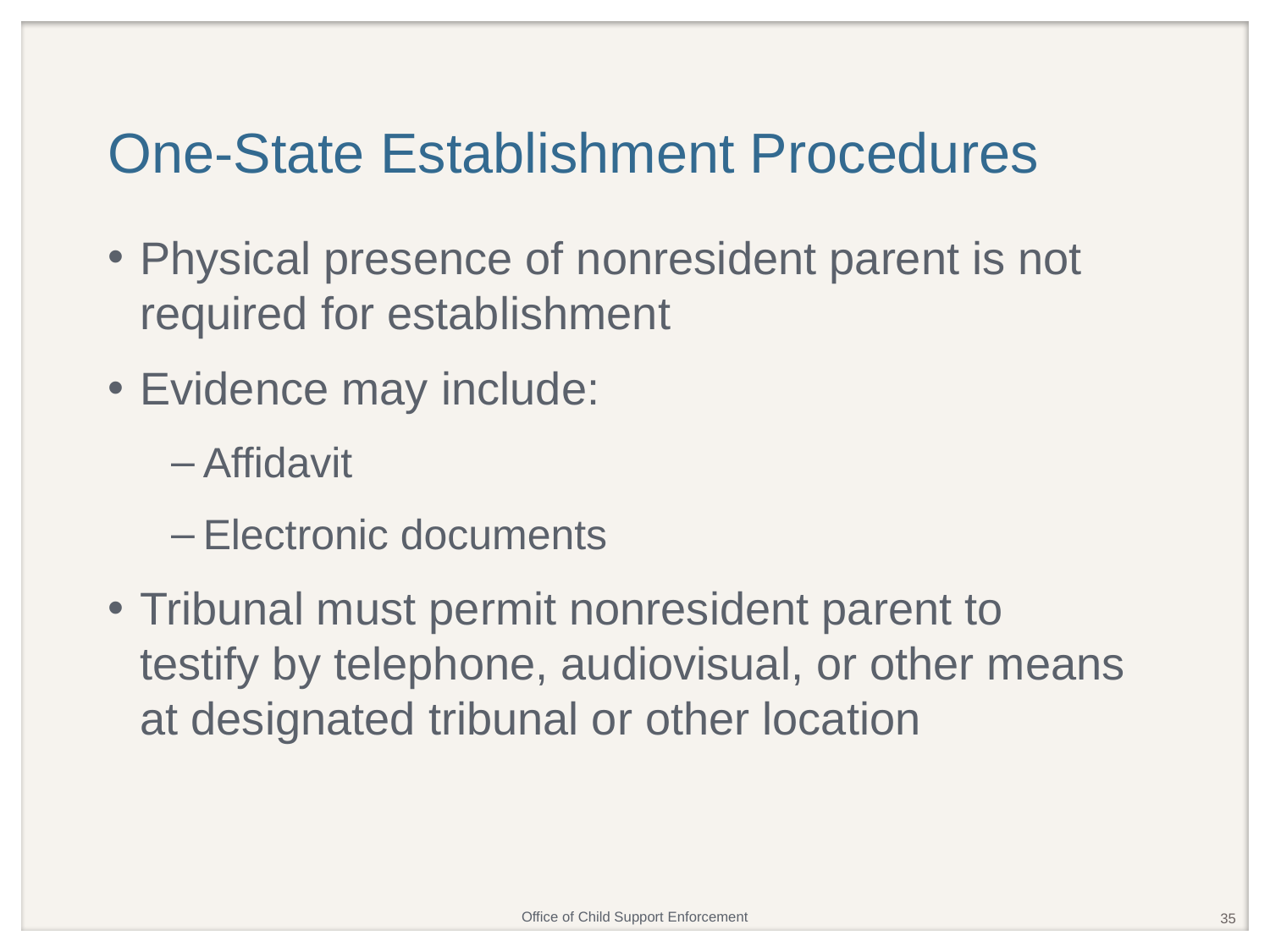

# One-State Establishment Procedures
Physical presence of nonresident parent is not required for establishment
Evidence may include:
Affidavit
Electronic documents
Tribunal must permit nonresident parent to testify by telephone, audiovisual, or other means at designated tribunal or other location
35